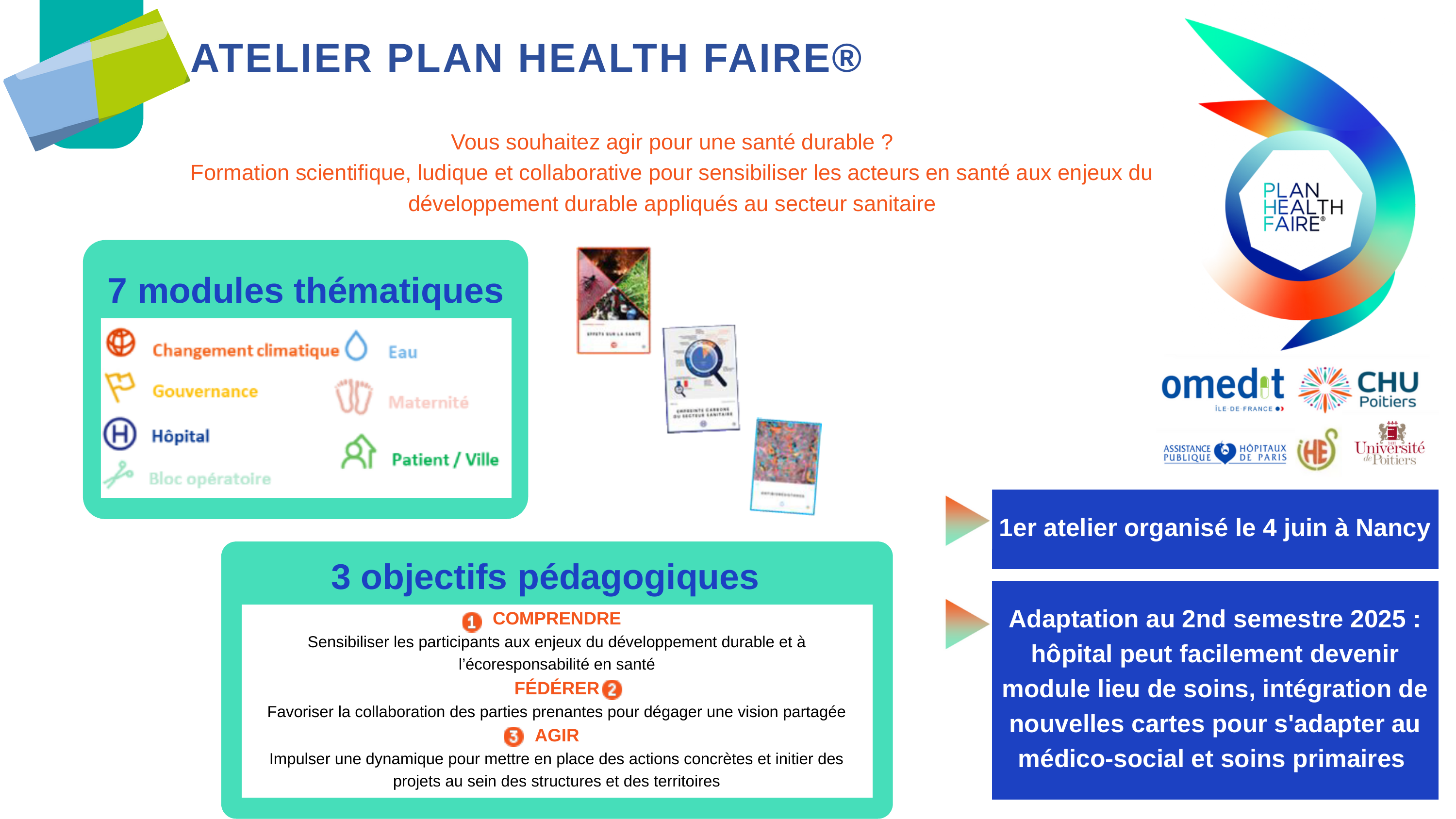

ATELIER PLAN HEALTH FAIRE®
Vous souhaitez agir pour une santé durable ?
Formation scientifique, ludique et collaborative pour sensibiliser les acteurs en santé aux enjeux du développement durable appliqués au secteur sanitaire

7 modules thématiques

1er atelier organisé le 4 juin à Nancy

3 objectifs pédagogiques

COMPRENDRE
Sensibiliser les participants aux enjeux du développement durable et à l’écoresponsabilité en santé
FÉDÉRER
Favoriser la collaboration des parties prenantes pour dégager une vision partagée
AGIR
Impulser une dynamique pour mettre en place des actions concrètes et initier des projets au sein des structures et des territoires

Adaptation au 2nd semestre 2025 : hôpital peut facilement devenir module lieu de soins, intégration de nouvelles cartes pour s'adapter au médico-social et soins primaires